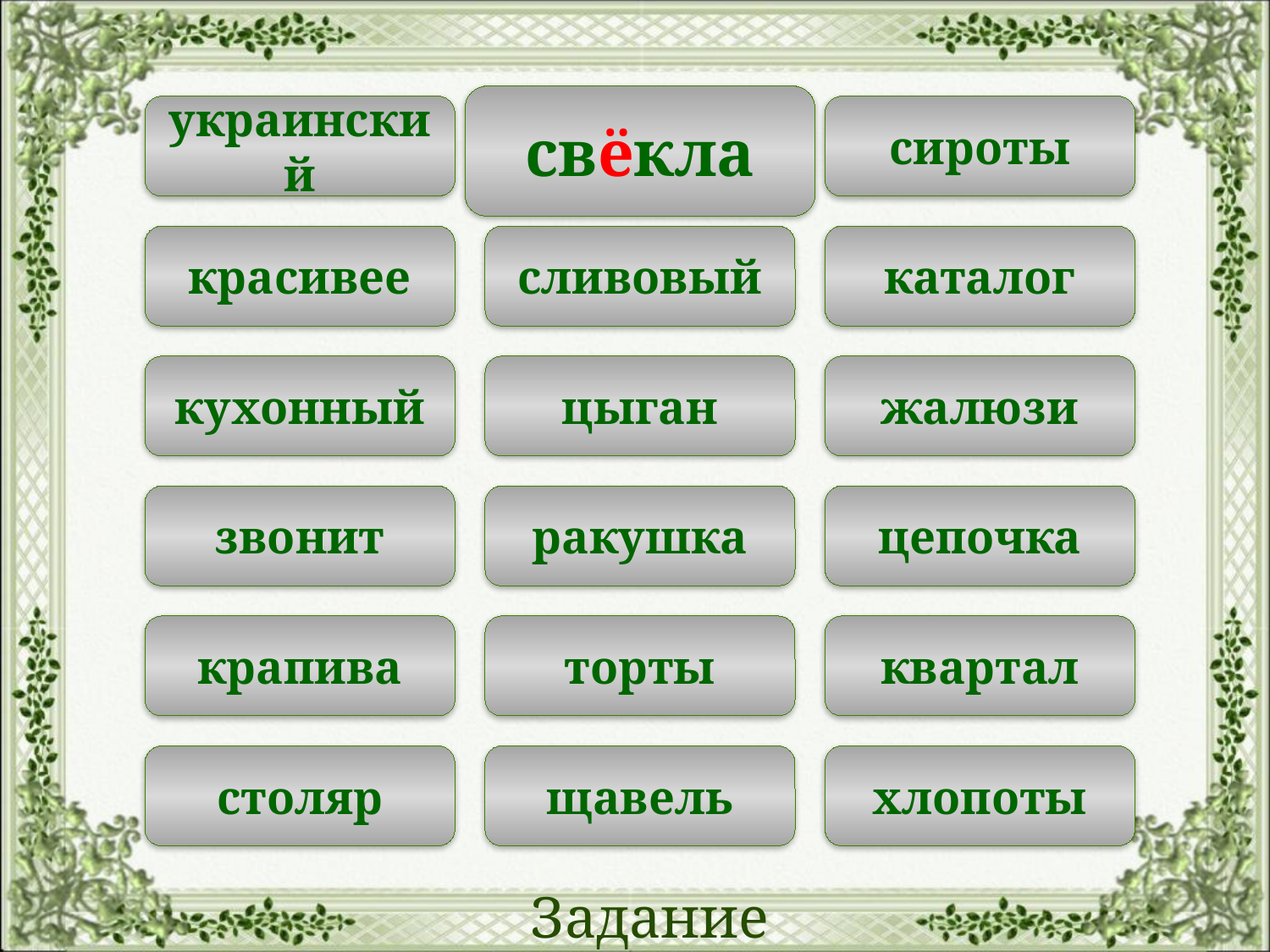

свёкла
украинский
сироты
красивее
сливовый
каталог
кухонный
цыган
жалюзи
звонит
ракушка
цепочка
крапива
торты
квартал
столяр
щавель
хлопоты
Задание